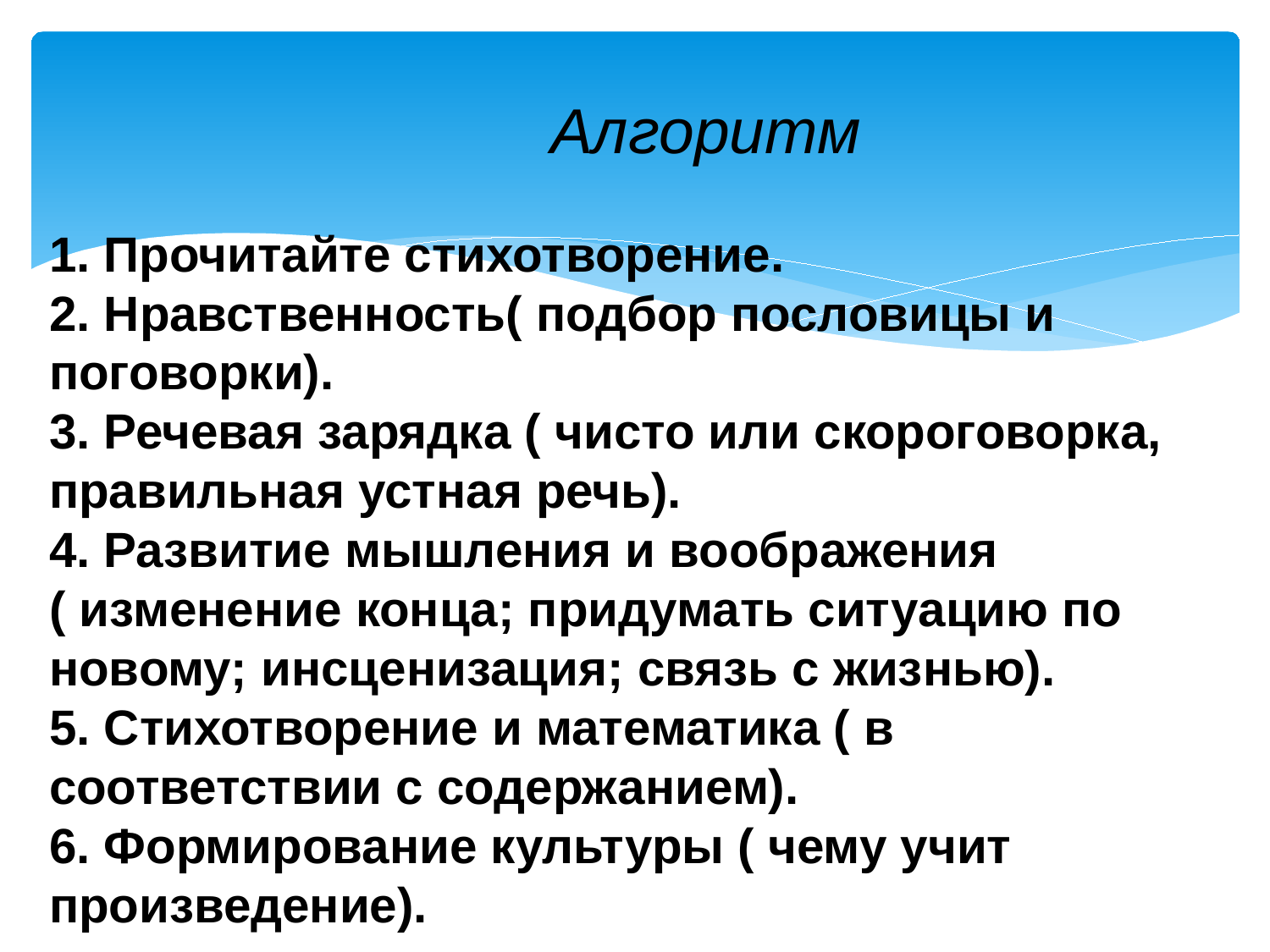

Алгоритм
1. Прочитайте стихотворение.
2. Нравственность( подбор пословицы и поговорки).
3. Речевая зарядка ( чисто или скороговорка, правильная устная речь).
4. Развитие мышления и воображения ( изменение конца; придумать ситуацию по новому; инсценизация; связь с жизнью).
5. Стихотворение и математика ( в соответствии с содержанием).
6. Формирование культуры ( чему учит произведение).